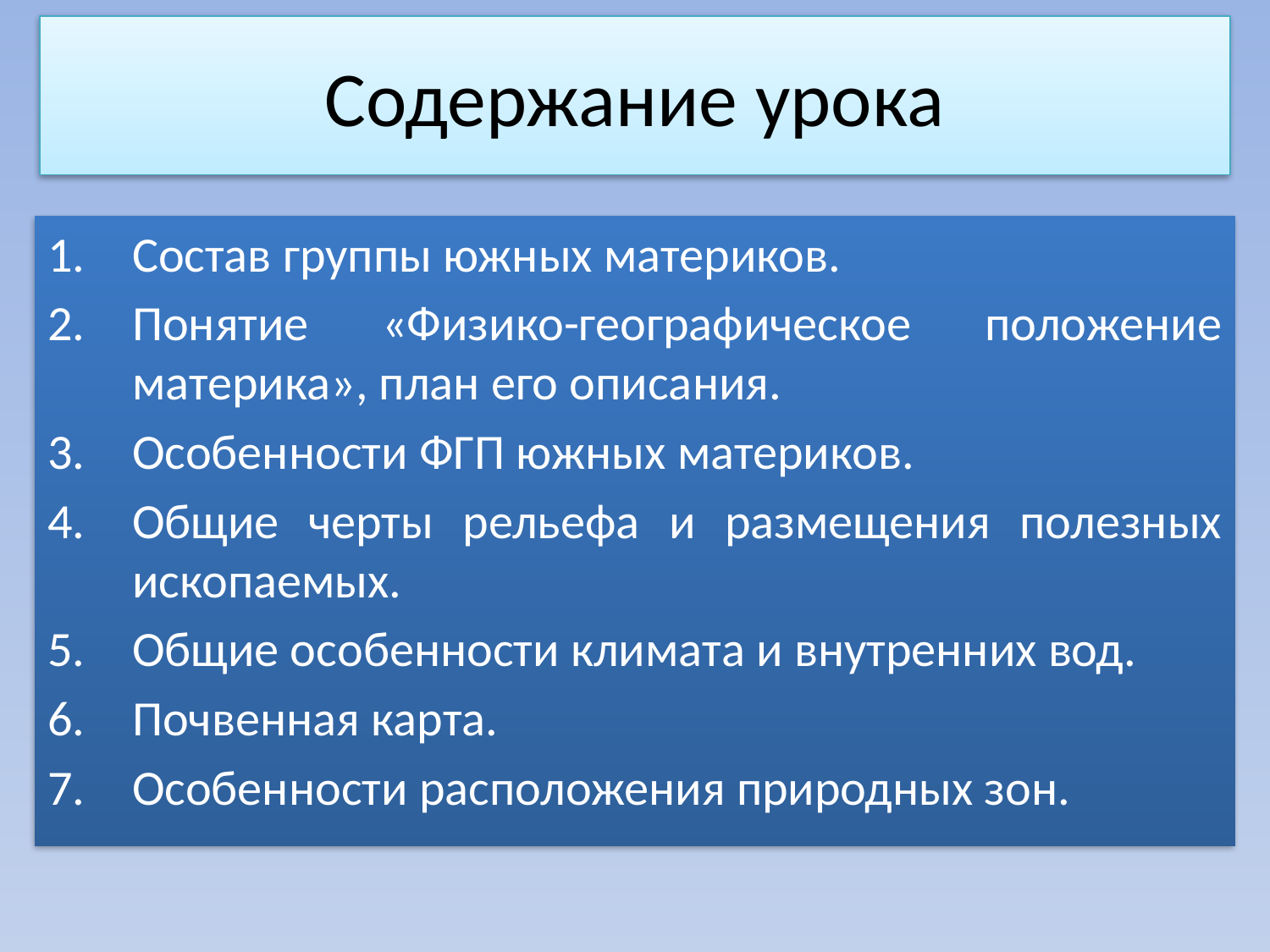

# Содержание урока

Состав группы южных материков.
Понятие «Физико-географическое положение материка», план его описания.
Особенности ФГП южных материков.
Общие черты рельефа и размещения полезных ископаемых.
Общие особенности климата и внутренних вод.
Почвенная карта.
Особенности расположения природных зон.